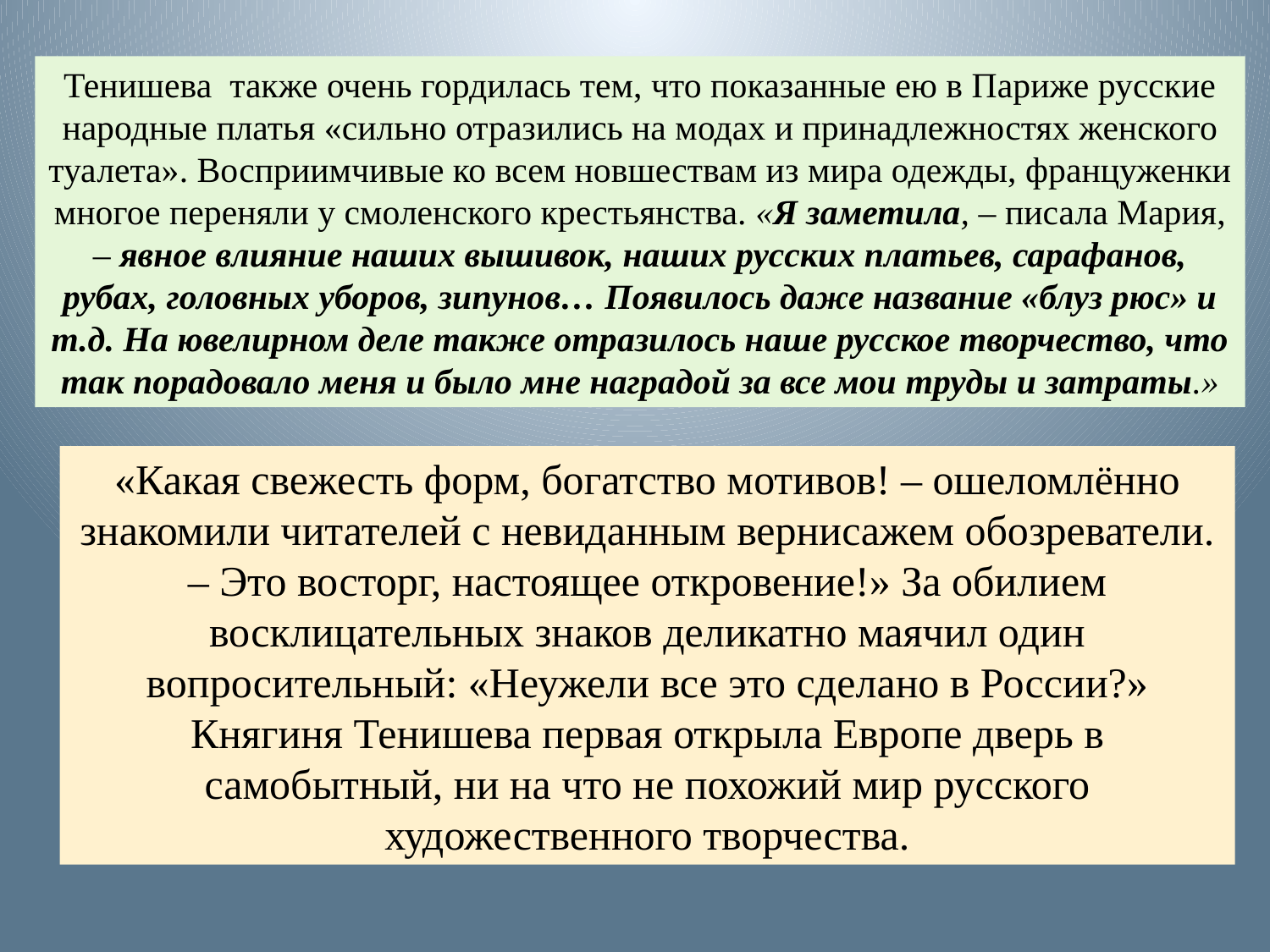

Тенишева  также очень гордилась тем, что показанные ею в Париже русские народные платья «сильно отразились на модах и принадлежностях женского туалета». Восприимчивые ко всем новшествам из мира одежды, француженки многое переняли у смоленского крестьянства. «Я заметила, – писала Мария, – явное влияние наших вышивок, наших русских платьев, сарафанов, рубах, головных уборов, зипунов… Появилось даже название «блуз рюс» и т.д. На ювелирном деле также отразилось наше русское творчество, что так порадовало меня и было мне наградой за все мои труды и затраты.»
«Какая свежесть форм, богатство мотивов! – ошеломлённо знакомили читателей с невиданным вернисажем обозреватели. – Это восторг, настоящее откровение!» За обилием восклицательных знаков деликатно маячил один вопросительный: «Неужели все это сделано в России?» Княгиня Тенишева первая открыла Европе дверь в самобытный, ни на что не похожий мир русского художественного творчества.